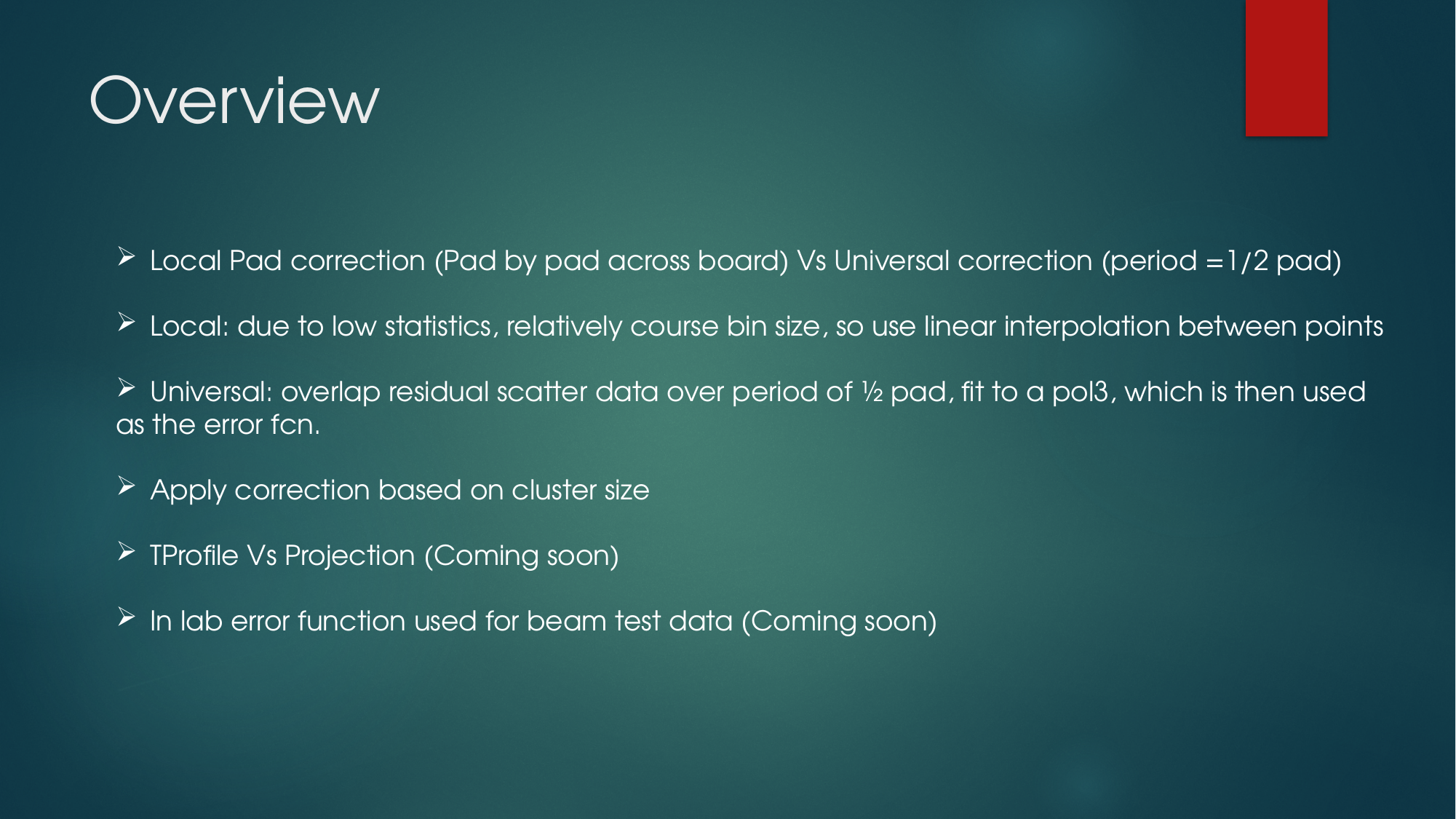

# Overview
Local Pad correction (Pad by pad across board) Vs Universal correction (period =1/2 pad)

Local: due to low statistics, relatively course bin size, so use linear interpolation between points

Universal: overlap residual scatter data over period of ½ pad, fit to a pol3, which is then used
as the error fcn.

Apply correction based on cluster size

TProfile Vs Projection (Coming soon)

In lab error function used for beam test data (Coming soon)